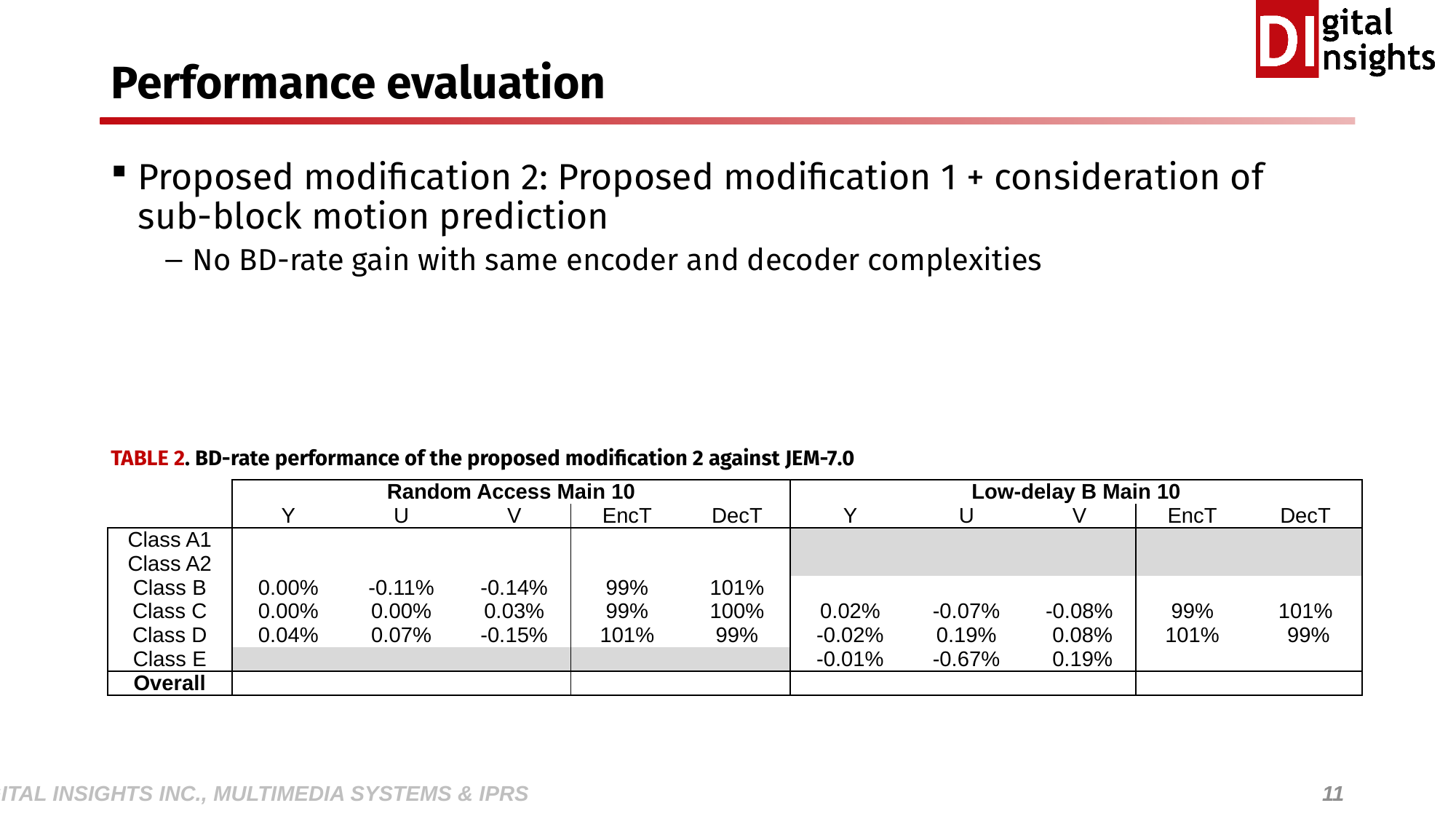

# Performance evaluation
Proposed modification 2: Proposed modification 1 + consideration of sub-block motion prediction
No BD-rate gain with same encoder and decoder complexities

TABLE 2. BD-rate performance of the proposed modification 2 against JEM-7.0
|  | Random Access Main 10 |  |  |  |  | Low-delay B Main 10 |  |  |  |  |
| --- | --- | --- | --- | --- | --- | --- | --- | --- | --- | --- |
|  | Y | U | V | EncT | DecT | Y | U | V | EncT | DecT |
| Class A1 |  |  |  |  |  |  |  |  |  |  |
| Class A2 |  |  |  |  |  |  |  |  |  |  |
| Class B | 0.00% | -0.11% | -0.14% | 99% | 101% |  |  |  |  |  |
| Class C | 0.00% | 0.00% | 0.03% | 99% | 100% | 0.02% | -0.07% | -0.08% | 99% | 101% |
| Class D | 0.04% | 0.07% | -0.15% | 101% | 99% | -0.02% | 0.19% | 0.08% | 101% | 99% |
| Class E |  |  |  |  |  | -0.01% | -0.67% | 0.19% |  |  |
| Overall |  |  |  |  |  |  |  |  |  |  |
11